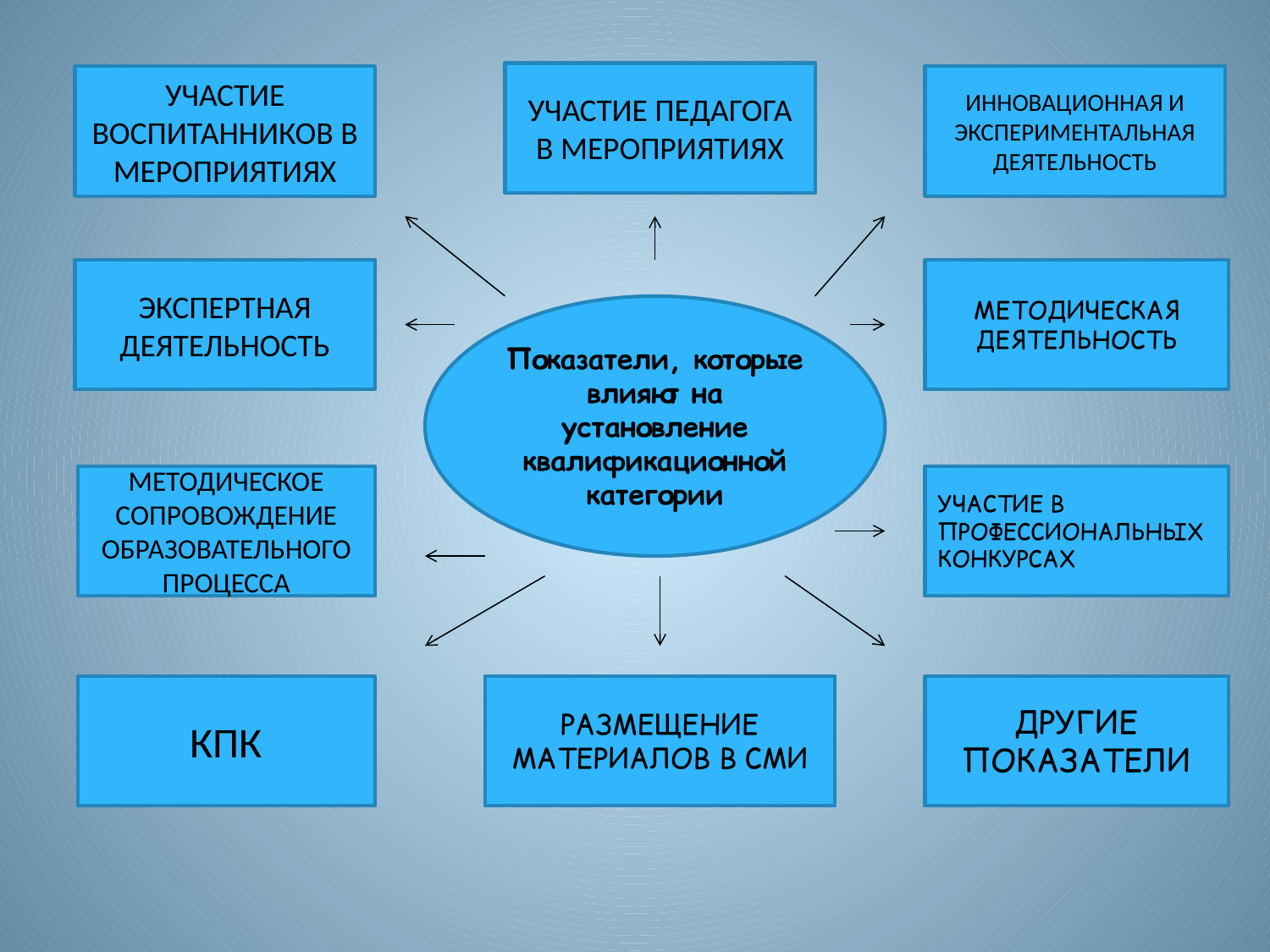

УЧАСТИЕ ПЕДАГОГА В МЕРОПРИЯТИЯХ
УЧАСТИЕ ВОСПИТАННИКОВ В МЕРОПРИЯТИЯХ
ИННОВАЦИОННАЯ И ЭКСПЕРИМЕНТАЛЬНАЯ ДЕЯТЕЛЬНОСТЬ
ЭКСПЕРТНАЯ ДЕЯТЕЛЬНОСТЬ
МЕТОДИЧЕСКАЯ ДЕЯТЕЛЬНОСТЬ
Показатели, которые влияют на установление квалификационной категории
МЕТОДИЧЕСКОЕ СОПРОВОЖДЕНИЕ ОБРАЗОВАТЕЛЬНОГО ПРОЦЕССА
УЧАСТИЕ В ПРОФЕССИОНАЛЬНЫХ КОНКУРСАХ
КПК
РАЗМЕЩЕНИЕ МАТЕРИАЛОВ В СМИ
ДРУГИЕ ПОКАЗАТЕЛИ